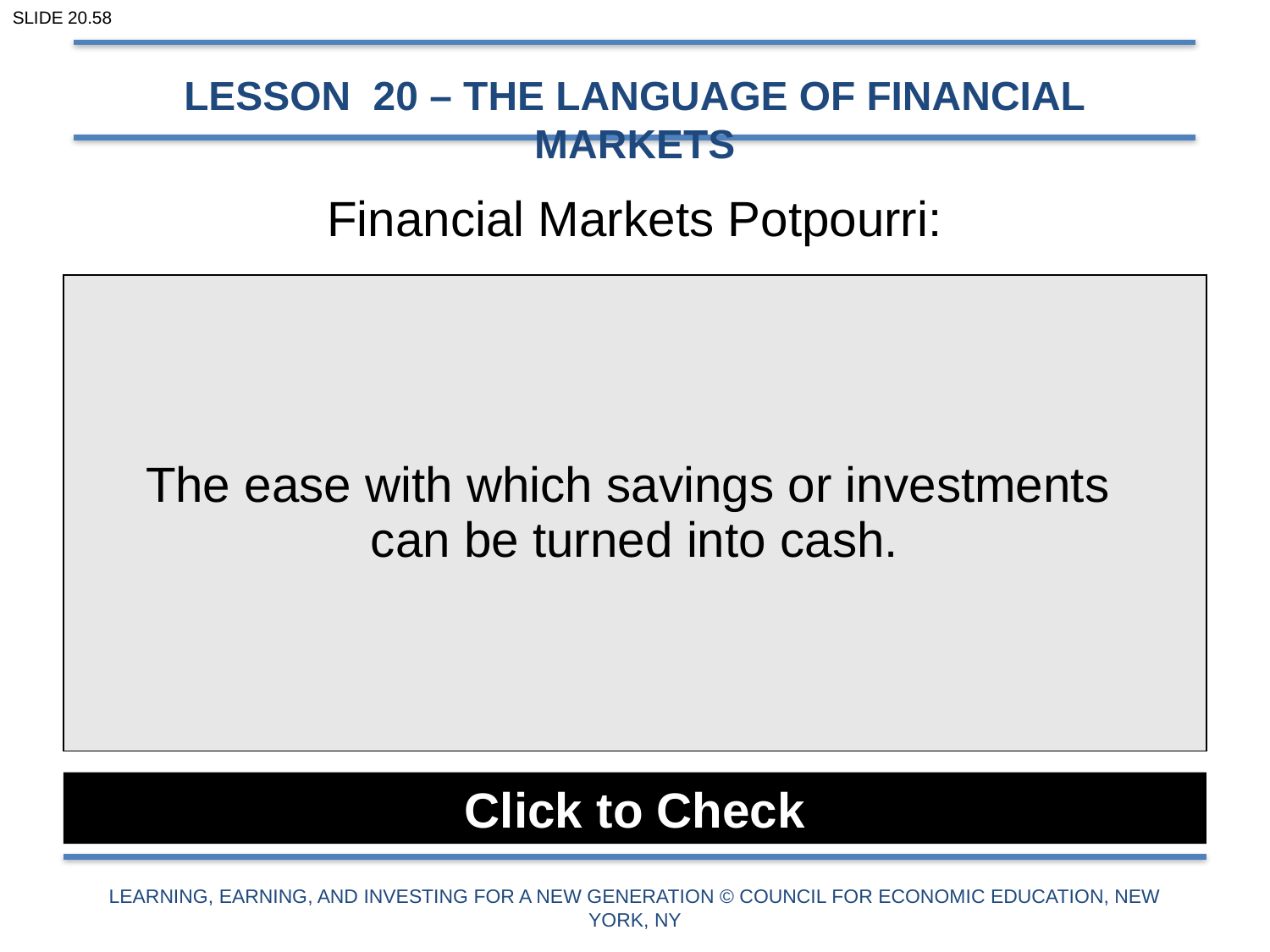

Slide 20.58
Lesson  20 – The Language of Financial Markets
# Financial Markets Potpourri:
| The ease with which savings or investments can be turned into cash. |
| --- |
Click to Check